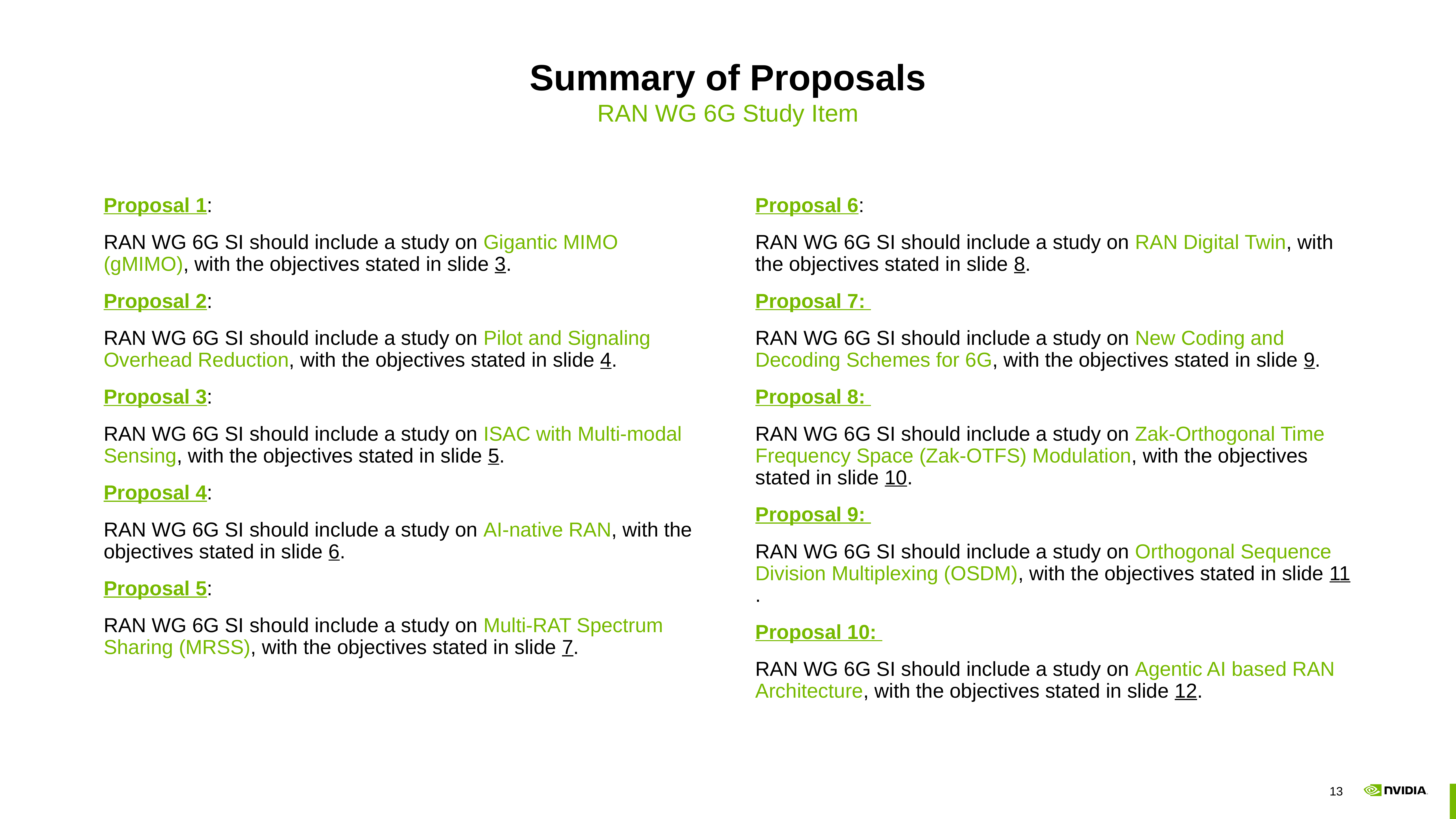

# Summary of Proposals
RAN WG 6G Study Item
Proposal 1:
RAN WG 6G SI should include a study on Gigantic MIMO (gMIMO), with the objectives stated in slide 3.
Proposal 2:
RAN WG 6G SI should include a study on Pilot and Signaling Overhead Reduction, with the objectives stated in slide 4.
Proposal 3:
RAN WG 6G SI should include a study on ISAC with Multi-modal Sensing, with the objectives stated in slide 5.
Proposal 4:
RAN WG 6G SI should include a study on AI-native RAN, with the objectives stated in slide 6.
Proposal 5:
RAN WG 6G SI should include a study on Multi-RAT Spectrum Sharing (MRSS), with the objectives stated in slide 7.
Proposal 6:
RAN WG 6G SI should include a study on RAN Digital Twin, with the objectives stated in slide 8.
Proposal 7:
RAN WG 6G SI should include a study on New Coding and Decoding Schemes for 6G, with the objectives stated in slide 9.
Proposal 8:
RAN WG 6G SI should include a study on Zak-Orthogonal Time Frequency Space (Zak-OTFS) Modulation, with the objectives stated in slide 10.
Proposal 9:
RAN WG 6G SI should include a study on Orthogonal Sequence Division Multiplexing (OSDM), with the objectives stated in slide 11.
Proposal 10:
RAN WG 6G SI should include a study on Agentic AI based RAN Architecture, with the objectives stated in slide 12.